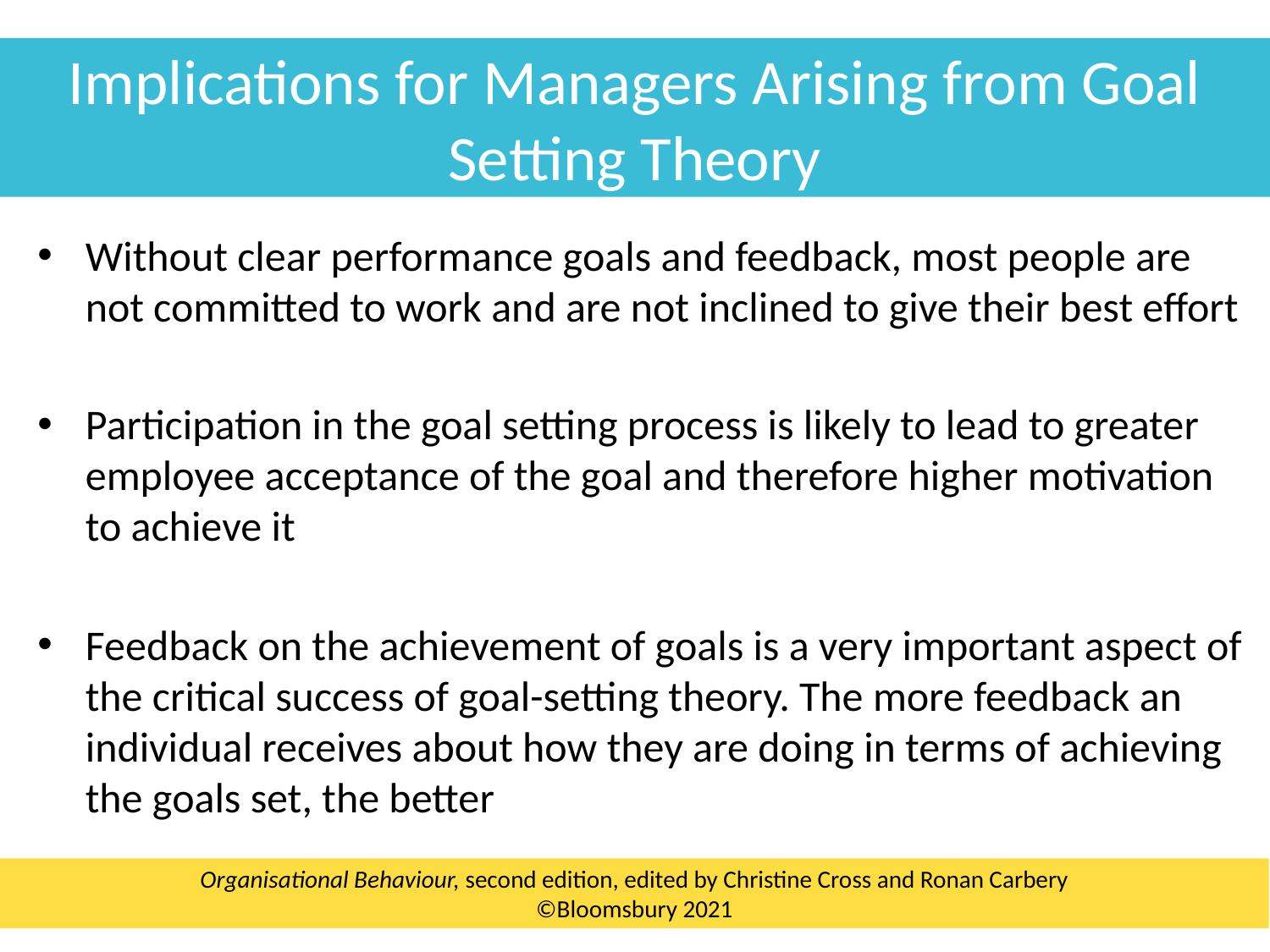

Implications for Managers Arising from Goal Setting Theory
Without clear performance goals and feedback, most people are not committed to work and are not inclined to give their best effort

Participation in the goal setting process is likely to lead to greater employee acceptance of the goal and therefore higher motivation to achieve it

Feedback on the achievement of goals is a very important aspect of the critical success of goal-setting theory. The more feedback an individual receives about how they are doing in terms of achieving the goals set, the better